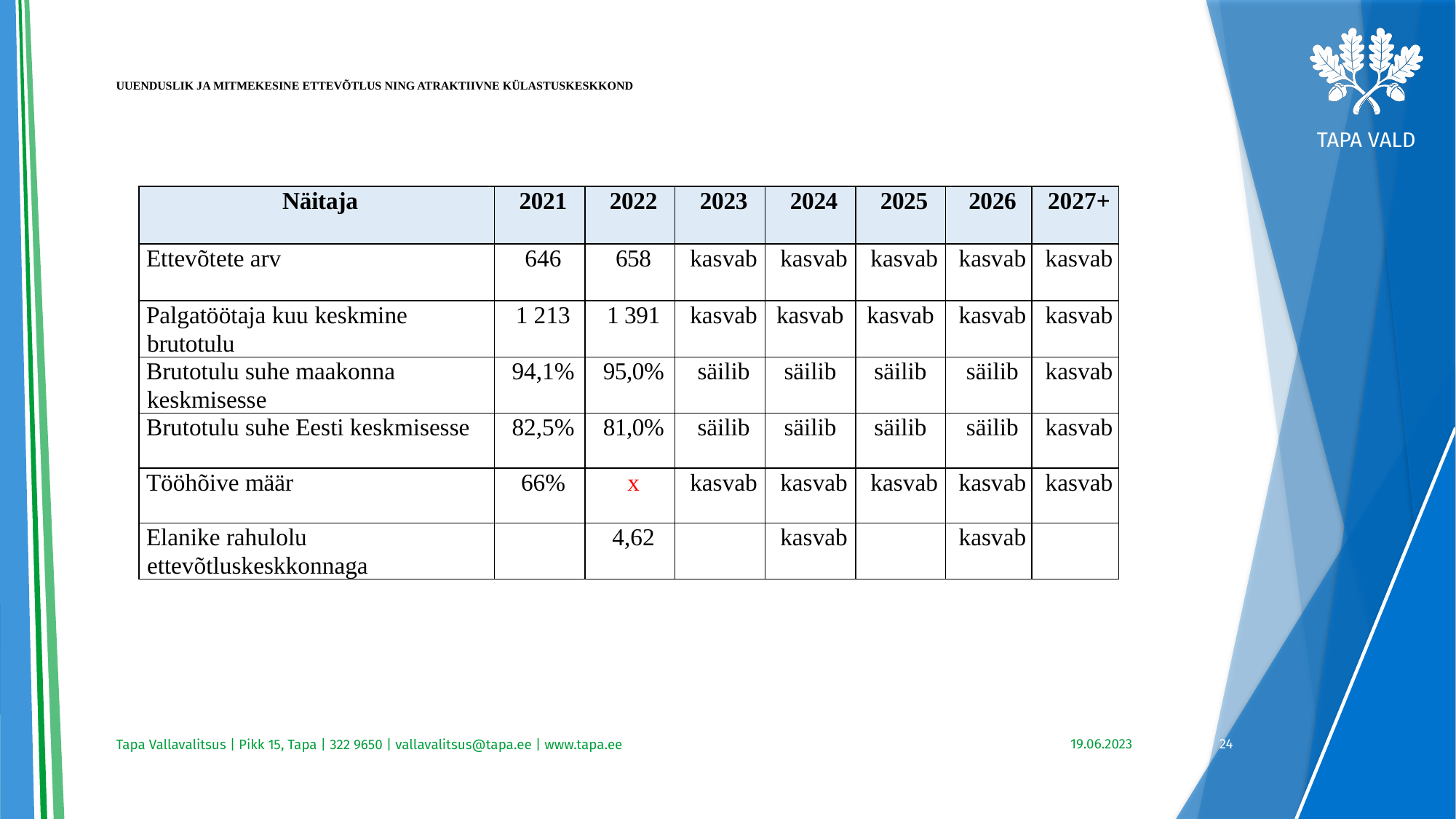

# UUENDUSLIK JA MITMEKESINE ETTEVÕTLUS NING ATRAKTIIVNE KÜLASTUSKESKKOND
| Näitaja | 2021 | 2022 | 2023 | 2024 | 2025 | 2026 | 2027+ |
| --- | --- | --- | --- | --- | --- | --- | --- |
| Ettevõtete arv | 646 | 658 | kasvab | kasvab | kasvab | kasvab | kasvab |
| Palgatöötaja kuu keskmine brutotulu | 1 213 | 1 391 | kasvab | kasvab | kasvab | kasvab | kasvab |
| Brutotulu suhe maakonna keskmisesse | 94,1% | 95,0% | säilib | säilib | säilib | säilib | kasvab |
| Brutotulu suhe Eesti keskmisesse | 82,5% | 81,0% | säilib | säilib | säilib | säilib | kasvab |
| Tööhõive määr | 66% | x | kasvab | kasvab | kasvab | kasvab | kasvab |
| Elanike rahulolu ettevõtluskeskkonnaga |  | 4,62 |  | kasvab |  | kasvab |  |
19.06.2023
24
Tapa Vallavalitsus | Pikk 15, Tapa | 322 9650 | vallavalitsus@tapa.ee | www.tapa.ee